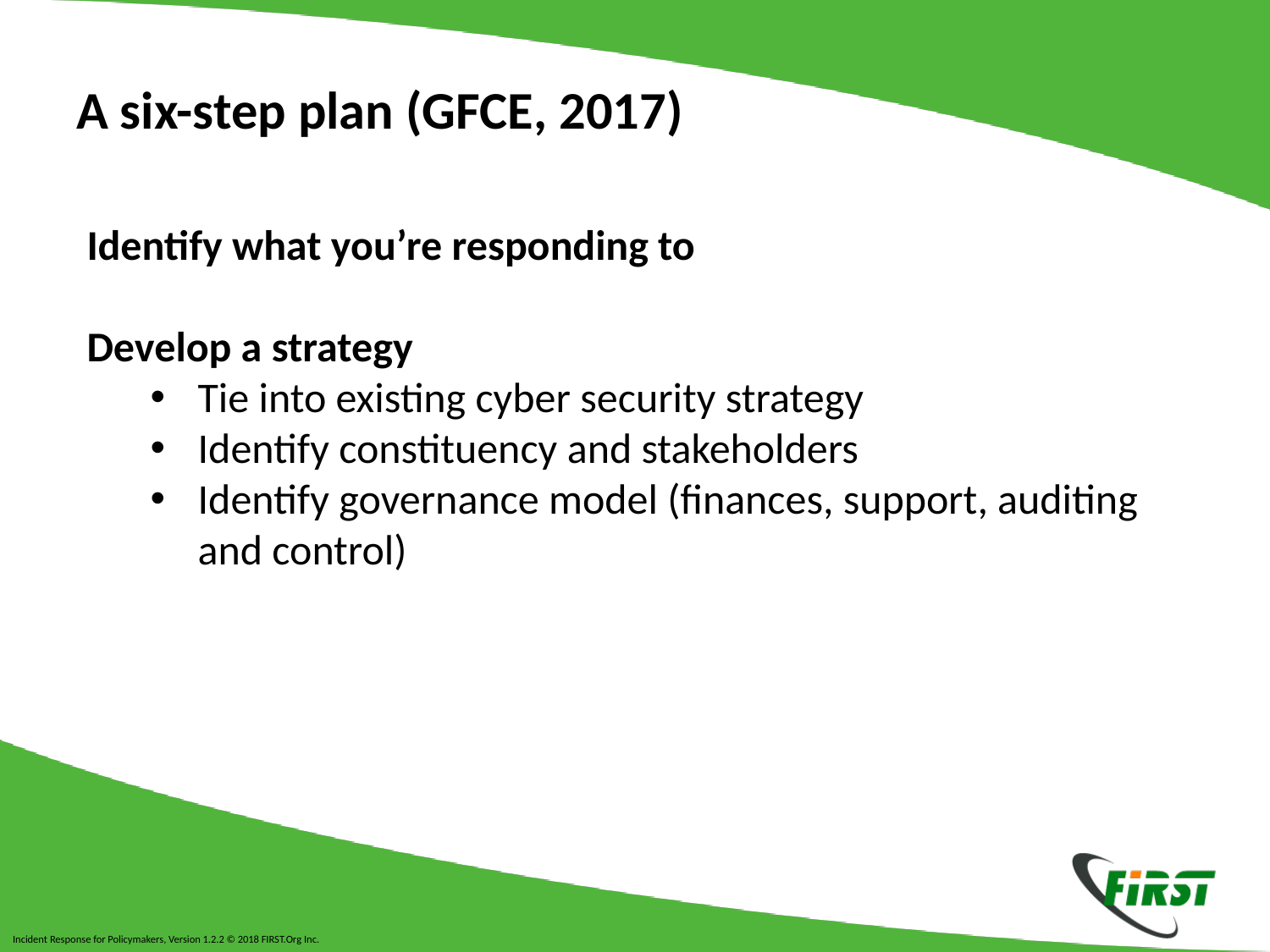

# A six-step plan (GFCE, 2017)

Identify what you’re responding to

Develop a strategy
Tie into existing cyber security strategy
Identify constituency and stakeholders
Identify governance model (finances, support, auditing and control)